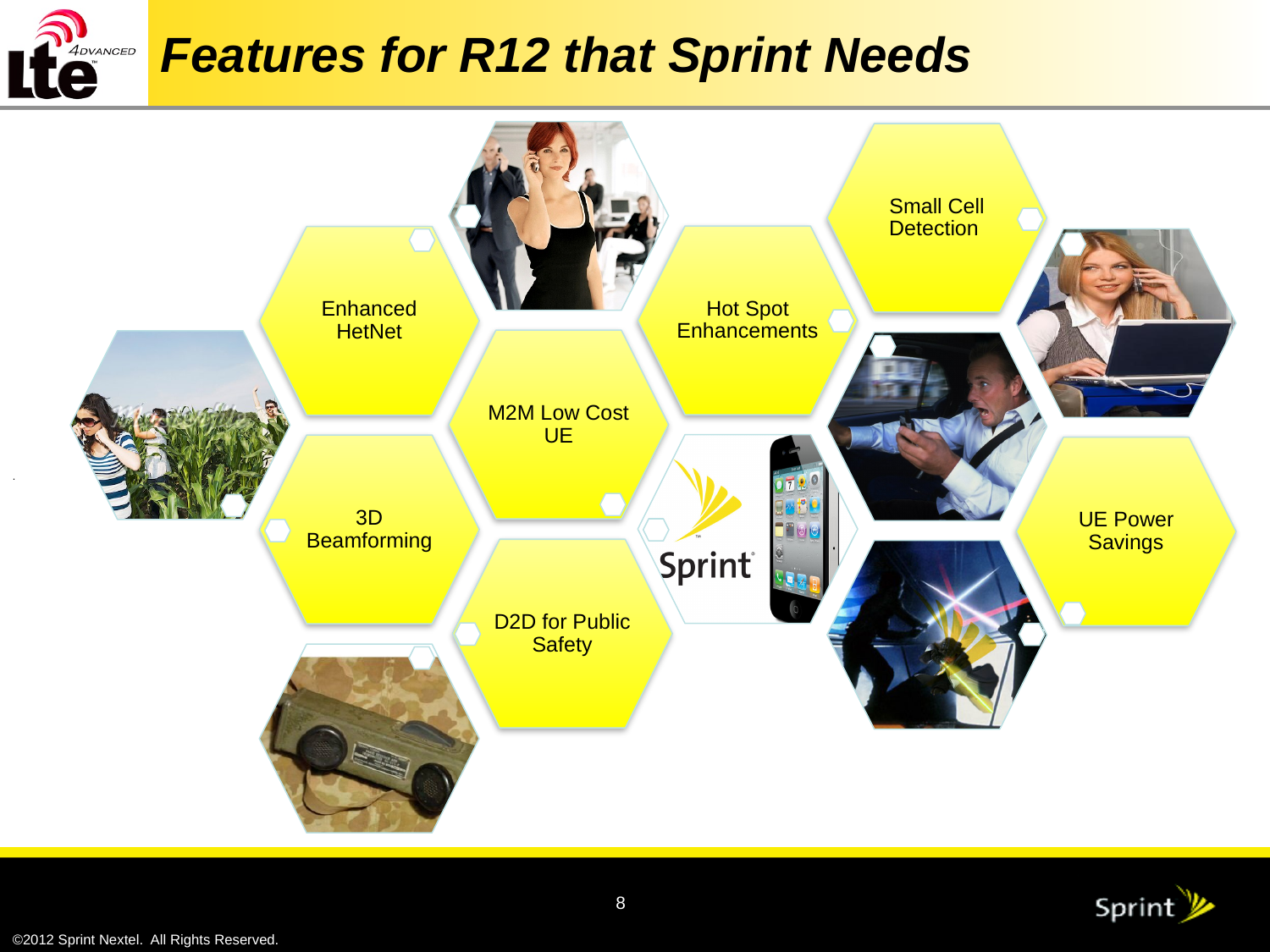

# Features for R12 that Sprint Needs
3D Beamforming
M2M Low Cost UE
Enhanced HetNet
Hot Spot Enhancements
Small Cell Detection
UE Power Savings
D2D for Public Safety